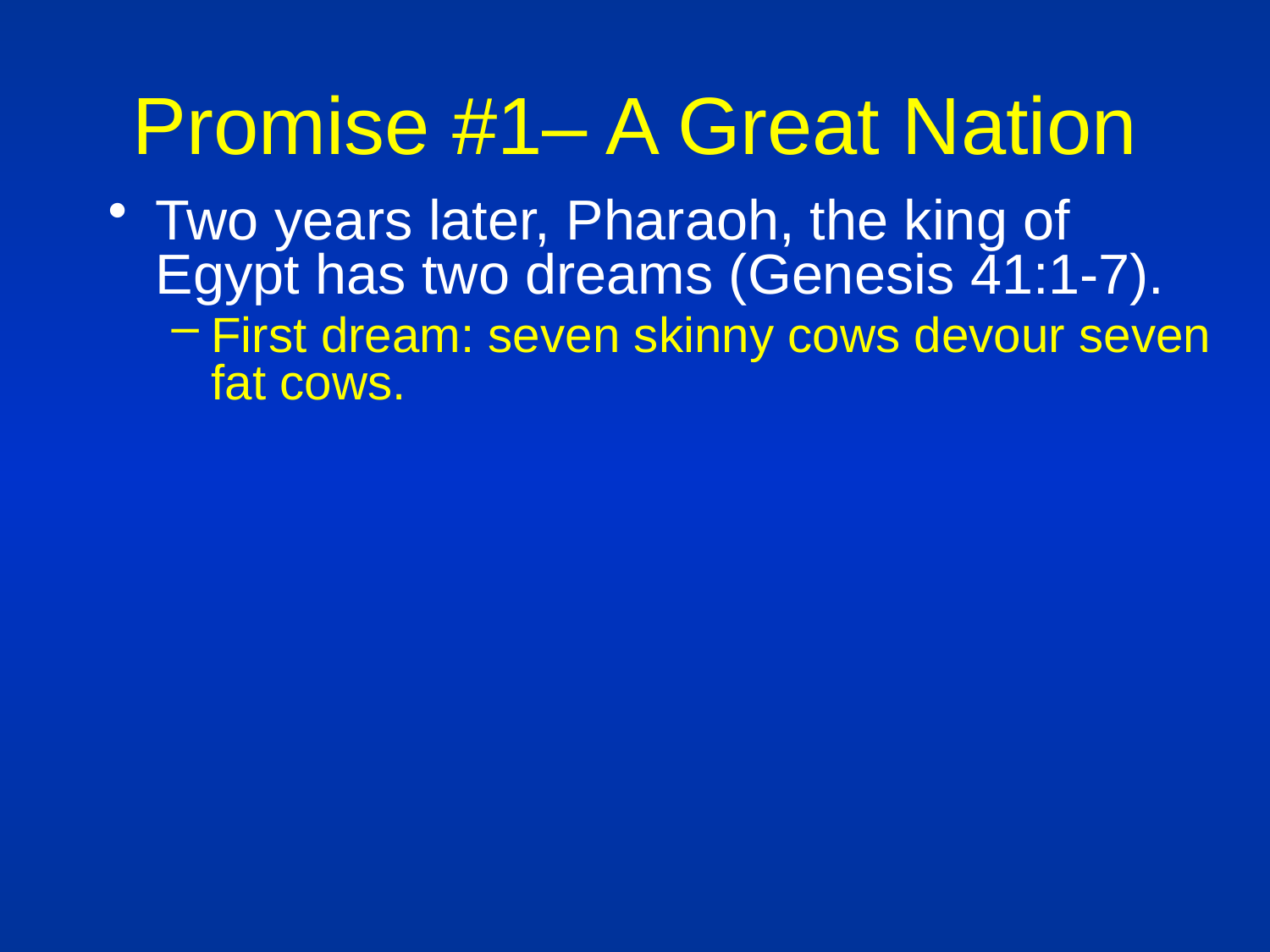

# Promise #1– A Great Nation
Two years later, Pharaoh, the king of Egypt has two dreams (Genesis 41:1-7).
First dream: seven skinny cows devour seven fat cows.